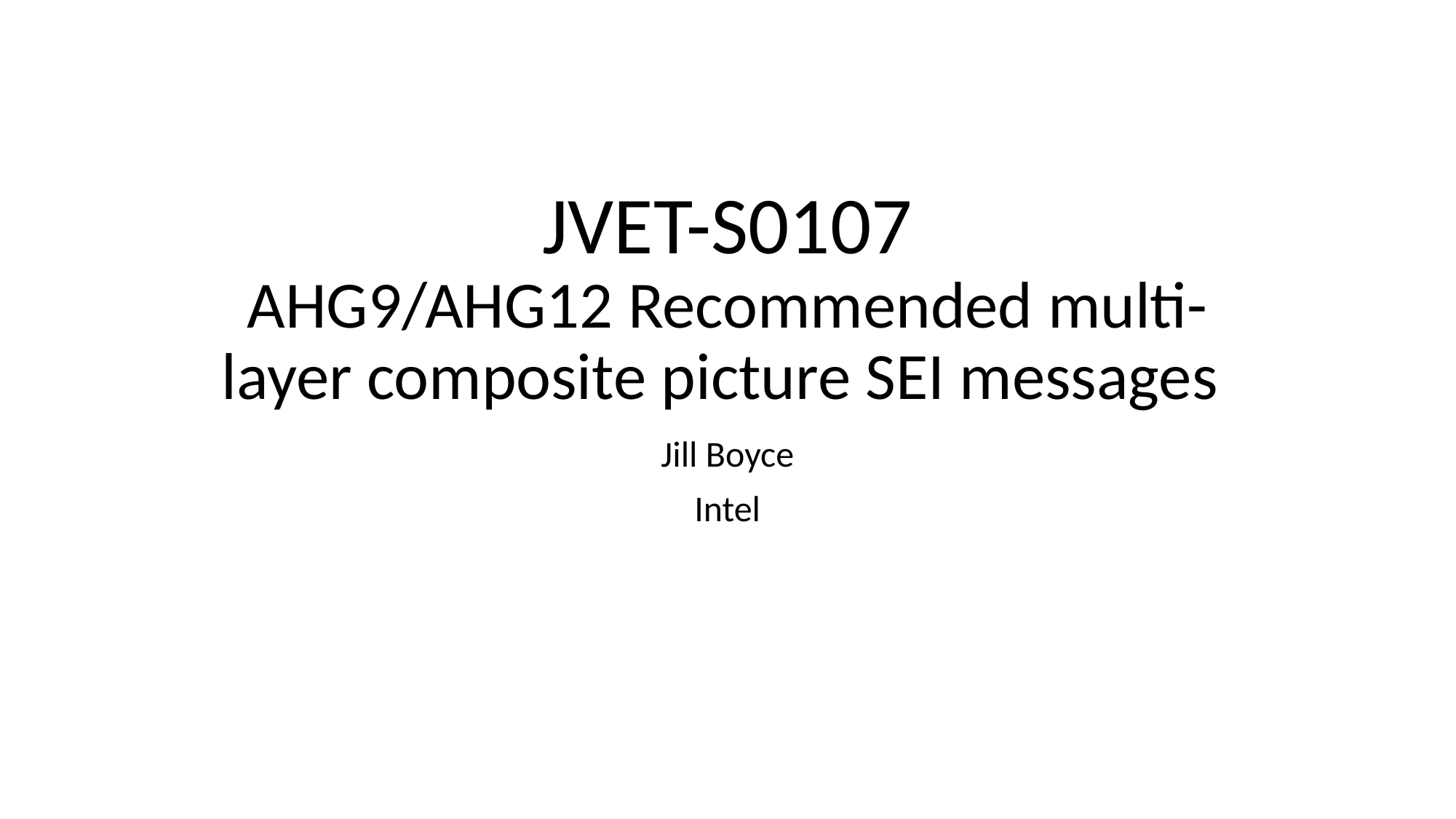

# JVET-S0107 AHG9/AHG12 Recommended multi-layer composite picture SEI messages
Jill Boyce
Intel